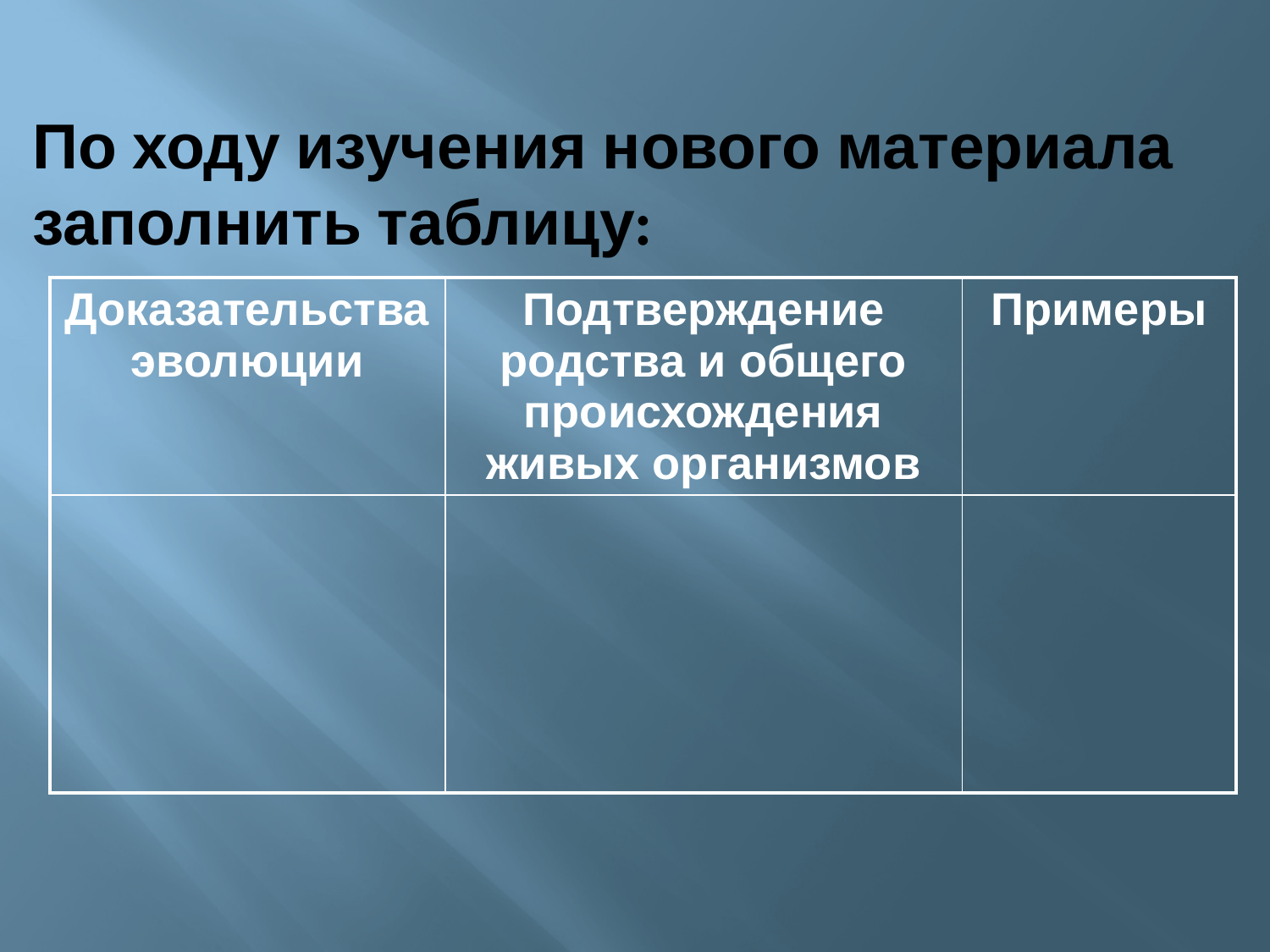

По ходу изучения нового материала заполнить таблицу:
| Доказательства эволюции | Подтверждение родства и общего происхождения живых организмов | Примеры |
| --- | --- | --- |
|  |  |  |